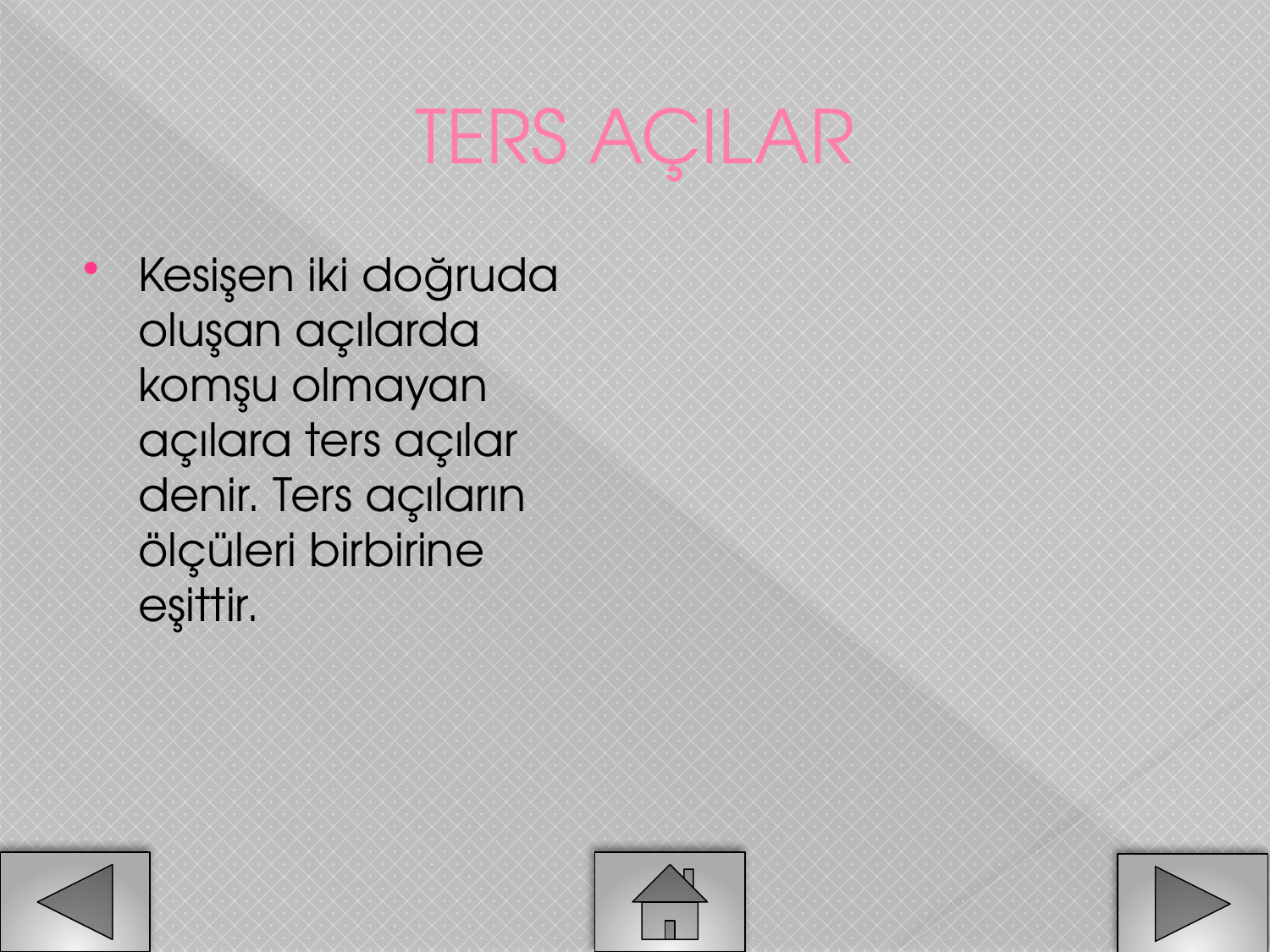

# TERS AÇILAR
Kesişen iki doğruda oluşan açılarda komşu olmayan açılara ters açılar denir. Ters açıların ölçüleri birbirine eşittir.